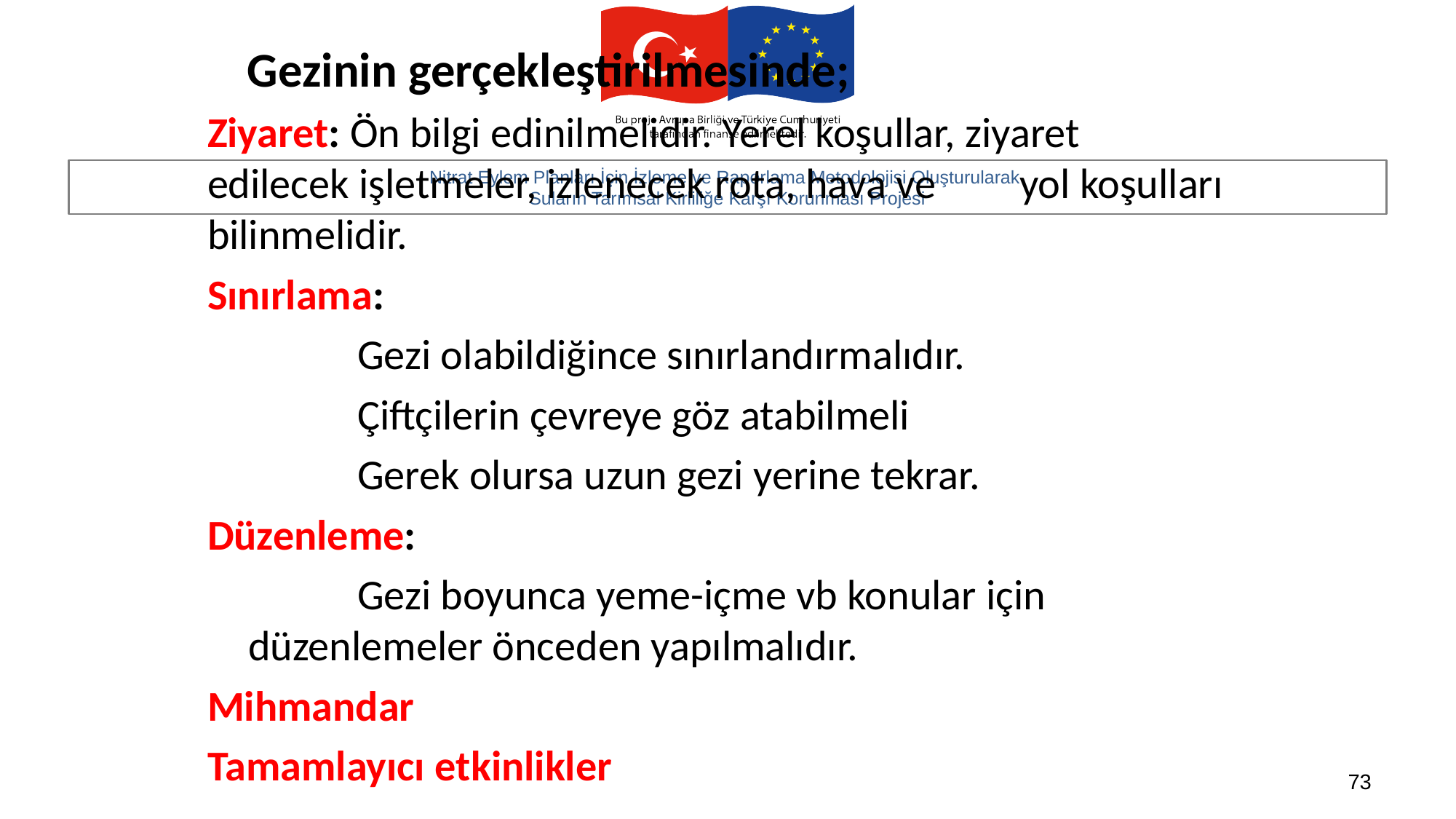

# Gezinin gerçekleştirilmesinde;
Ziyaret: Ön bilgi edinilmelidir. Yerel koşullar, ziyaret 	     edilecek işletmeler, izlenecek rota, hava ve 	     yol koşulları bilinmelidir.
Sınırlama:
		Gezi olabildiğince sınırlandırmalıdır.
		Çiftçilerin çevreye göz atabilmeli
		Gerek olursa uzun gezi yerine tekrar.
Düzenleme:
		Gezi boyunca yeme-içme vb konular için 		düzenlemeler önceden yapılmalıdır.
Mihmandar
Tamamlayıcı etkinlikler
73